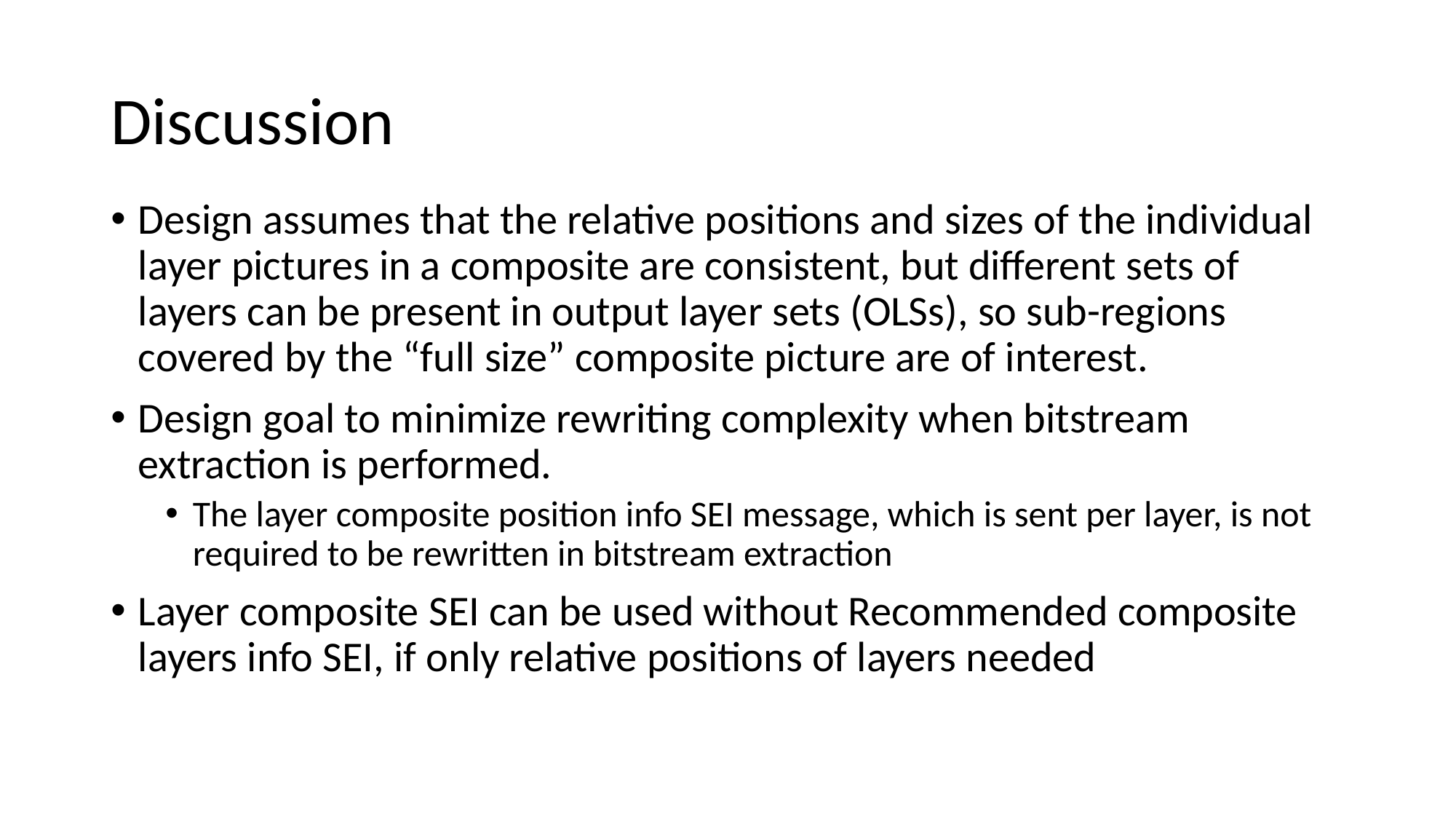

# Discussion
Design assumes that the relative positions and sizes of the individual layer pictures in a composite are consistent, but different sets of layers can be present in output layer sets (OLSs), so sub-regions covered by the “full size” composite picture are of interest.
Design goal to minimize rewriting complexity when bitstream extraction is performed.
The layer composite position info SEI message, which is sent per layer, is not required to be rewritten in bitstream extraction
Layer composite SEI can be used without Recommended composite layers info SEI, if only relative positions of layers needed